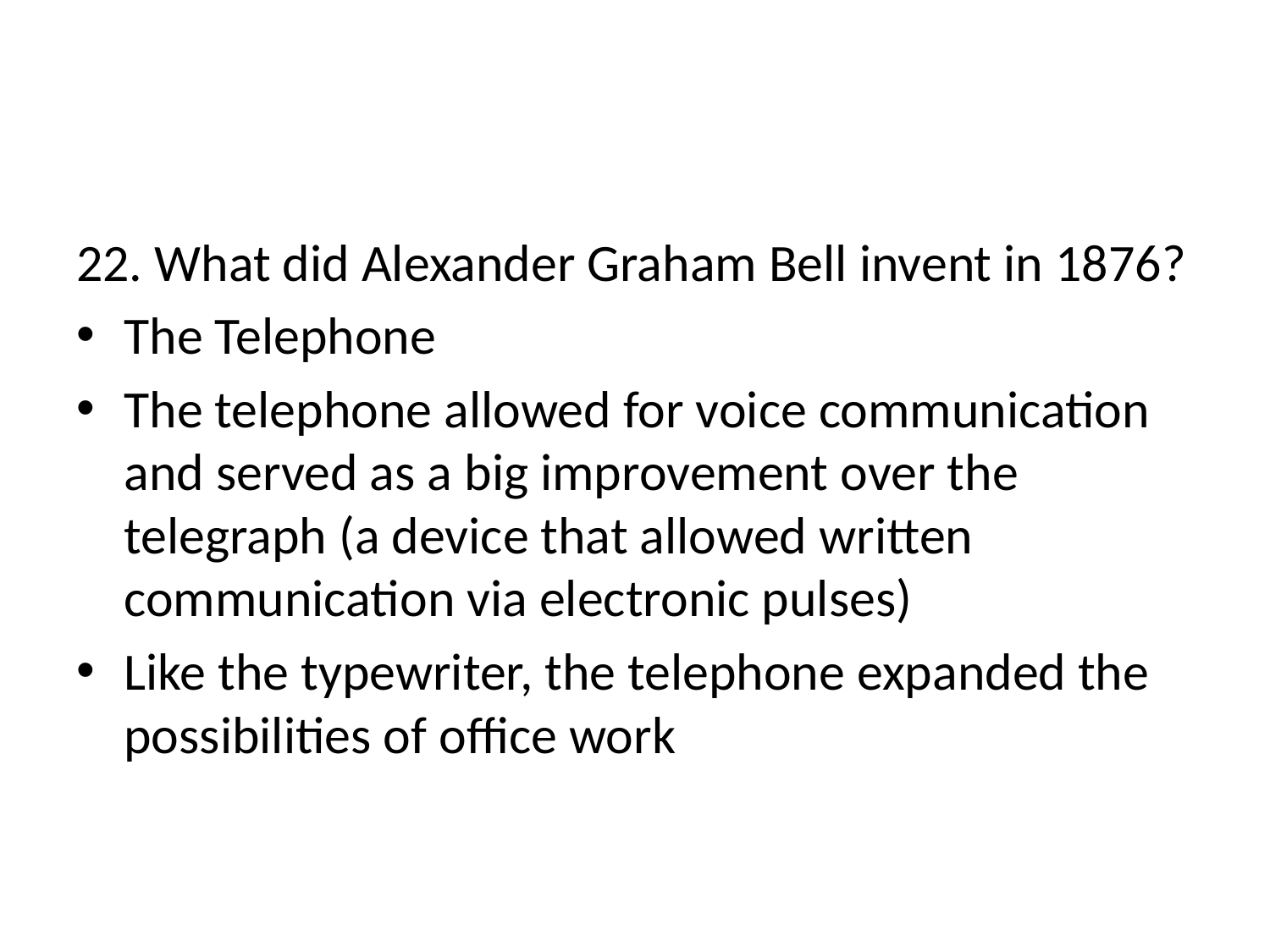

#
22. What did Alexander Graham Bell invent in 1876?
The Telephone
The telephone allowed for voice communication and served as a big improvement over the telegraph (a device that allowed written communication via electronic pulses)
Like the typewriter, the telephone expanded the possibilities of office work